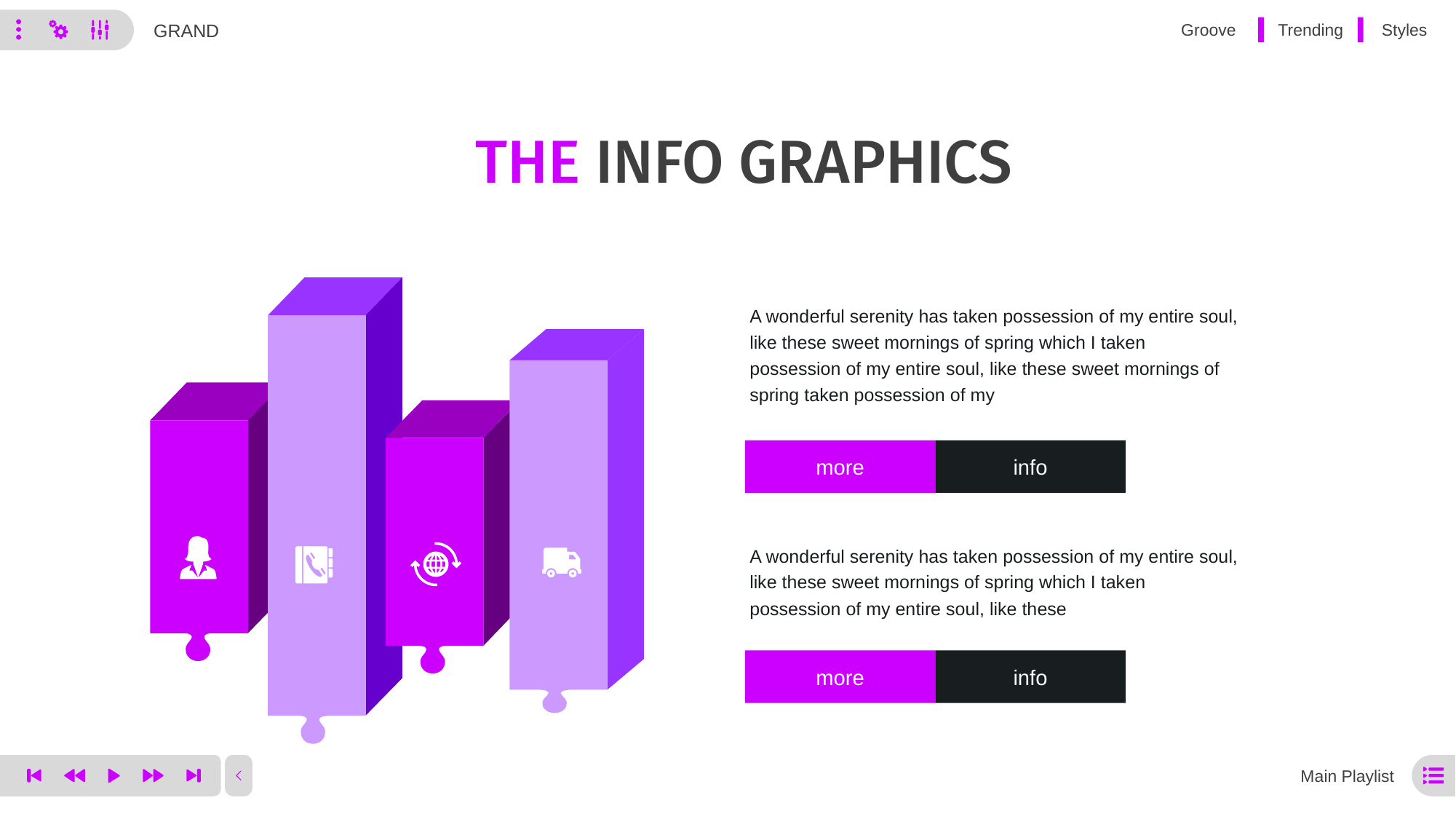

GRAND
Groove
Trending
Styles

THE INFO GRAPHICS

A wonderful serenity has taken possession of my entire soul, like these sweet mornings of spring which I taken possession of my entire soul, like these sweet mornings of spring taken possession of my

more
info
A wonderful serenity has taken possession of my entire soul, like these sweet mornings of spring which I taken possession of my entire soul, like these

more
info

Main Playlist